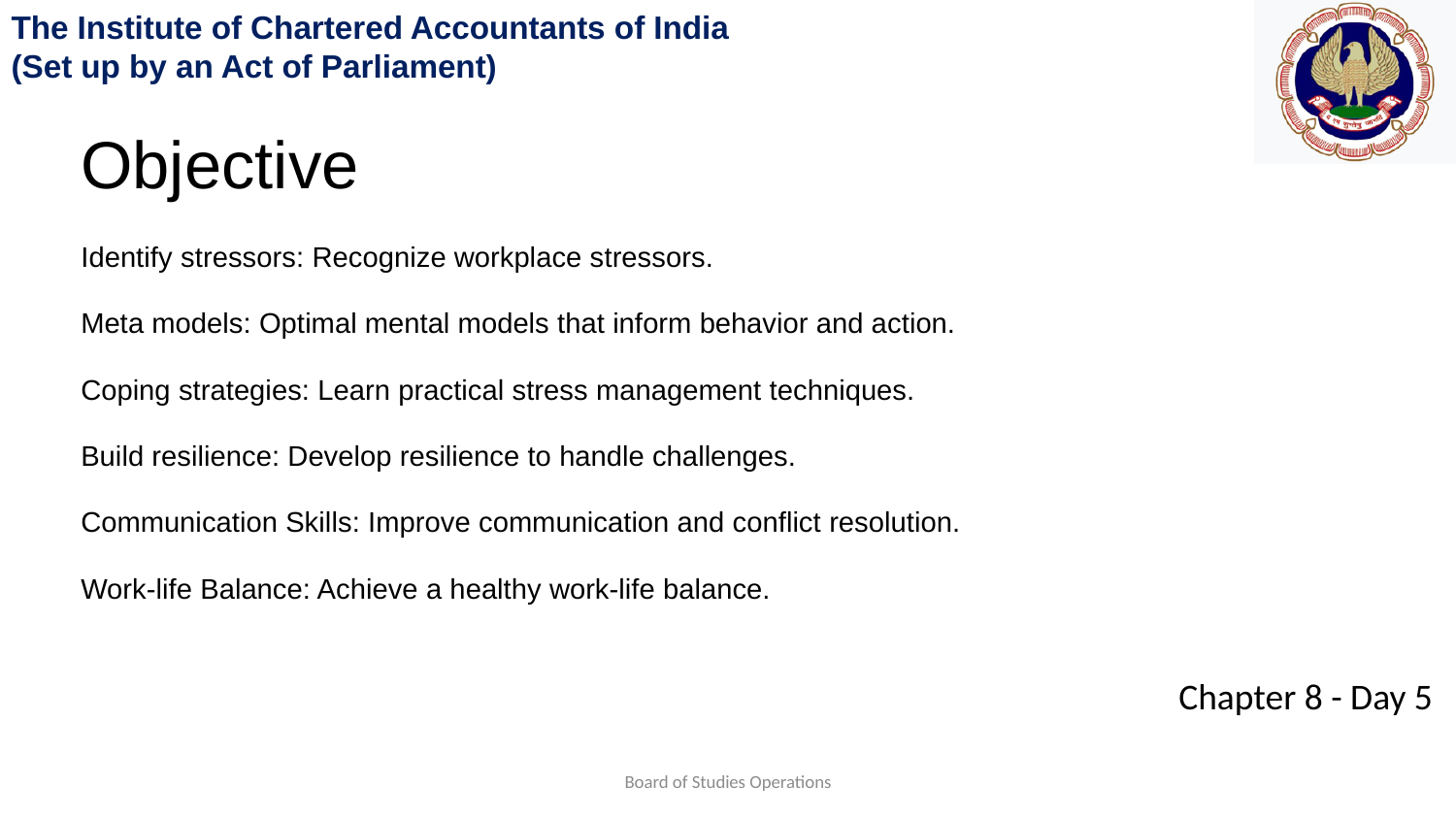

Objective
Identify stressors: Recognize workplace stressors.
Meta models: Optimal mental models that inform behavior and action.
Coping strategies: Learn practical stress management techniques.
Build resilience: Develop resilience to handle challenges.
Communication Skills: Improve communication and conflict resolution.
Work-life Balance: Achieve a healthy work-life balance.
Board of Studies Operations